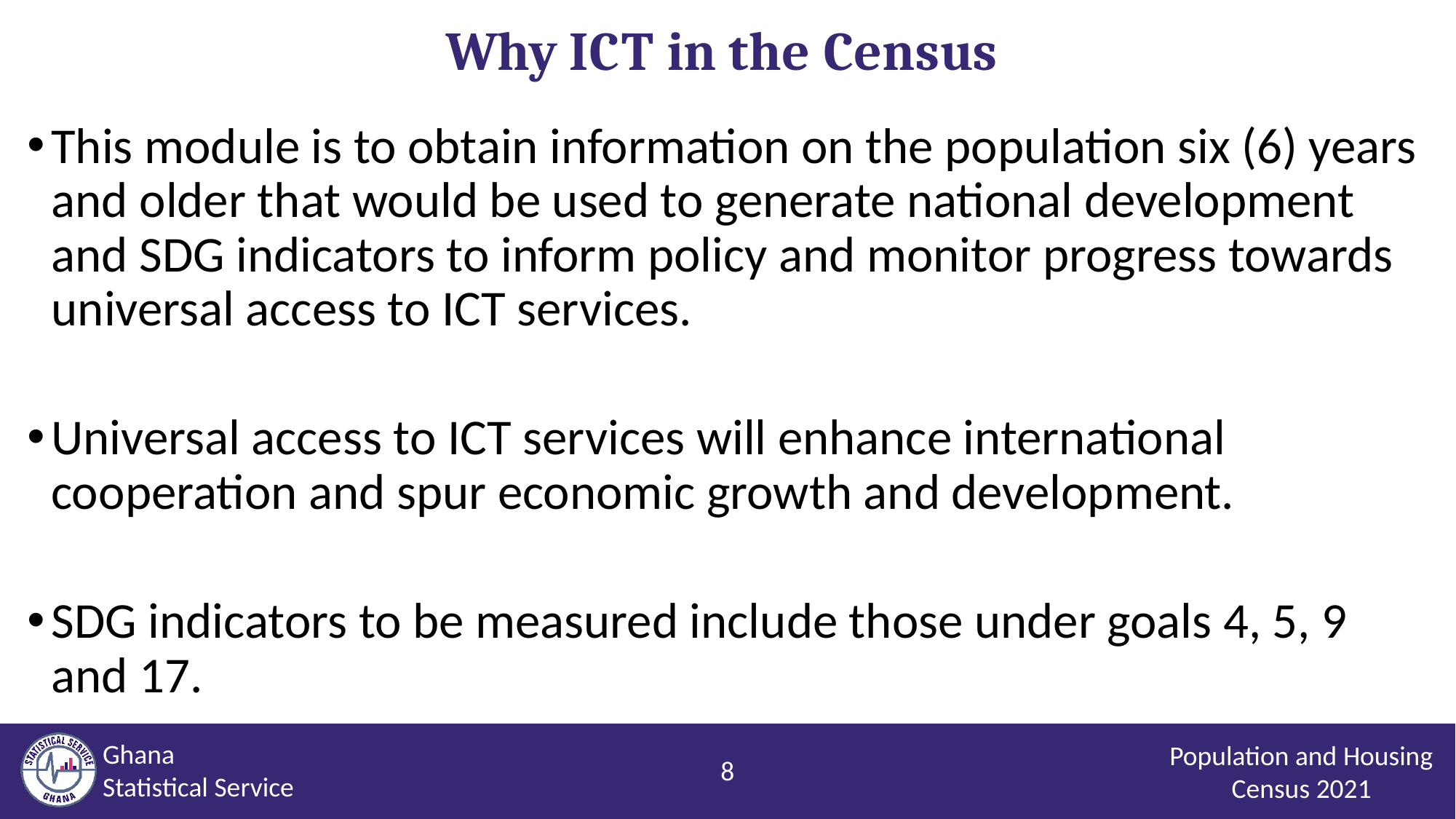

Why ICT in the Census

This module is to obtain information on the population six (6) years and older that would be used to generate national development and SDG indicators to inform policy and monitor progress towards universal access to ICT services.

Universal access to ICT services will enhance international cooperation and spur economic growth and development.

SDG indicators to be measured include those under goals 4, 5, 9 and 17.

Population and Housing Census 2021
8